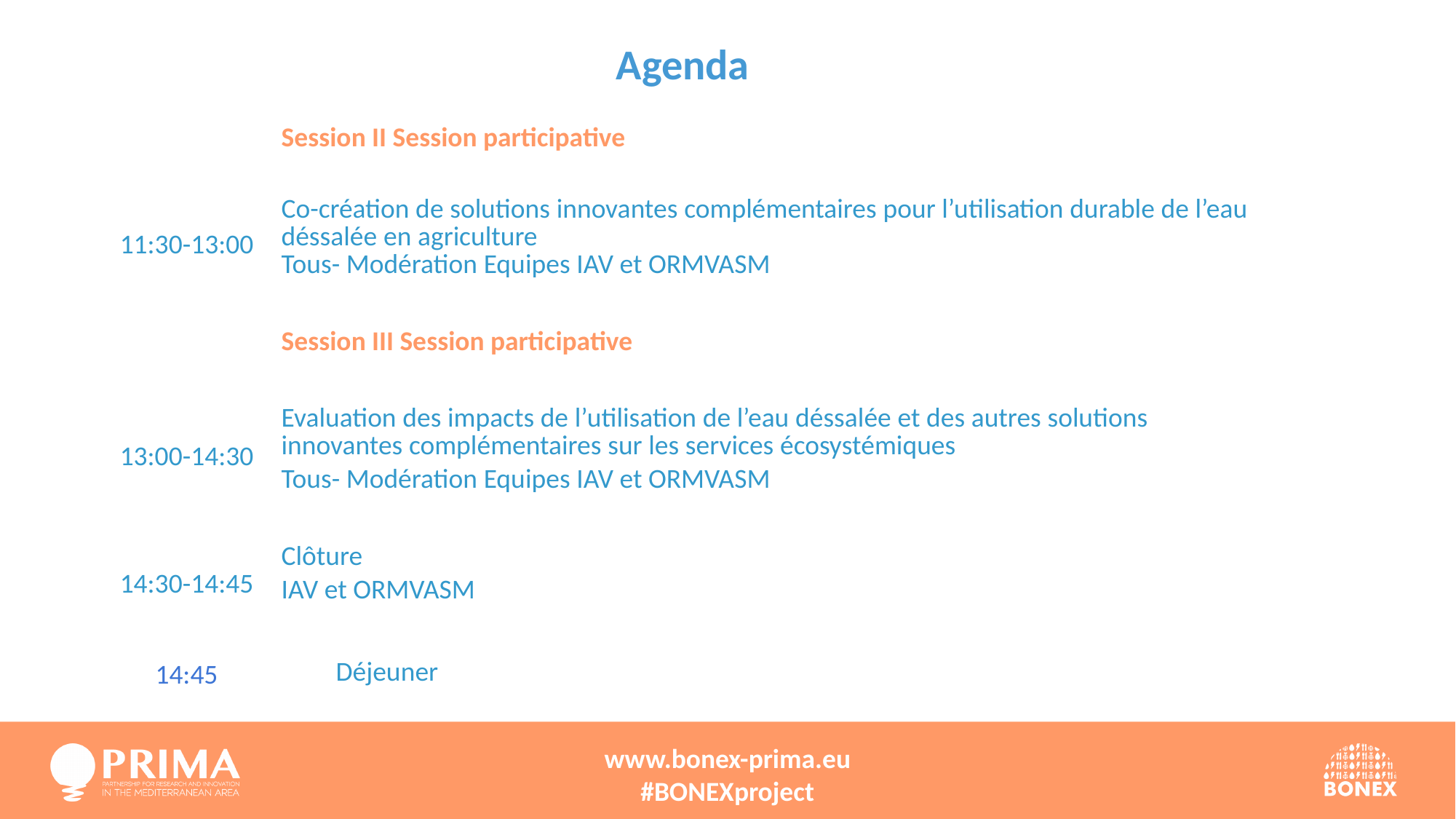

Agenda
|  | Session II Session participative |
| --- | --- |
| 11:30-13:00 | Co-création de solutions innovantes complémentaires pour l’utilisation durable de l’eau déssalée en agriculture Tous- Modération Equipes IAV et ORMVASM |
|  | Session III Session participative |
| 13:00-14:30 | Evaluation des impacts de l’utilisation de l’eau déssalée et des autres solutions innovantes complémentaires sur les services écosystémiques Tous- Modération Equipes IAV et ORMVASM |
| 14:30-14:45 | Clôture IAV et ORMVASM |
| 14:45 | Déjeuner |